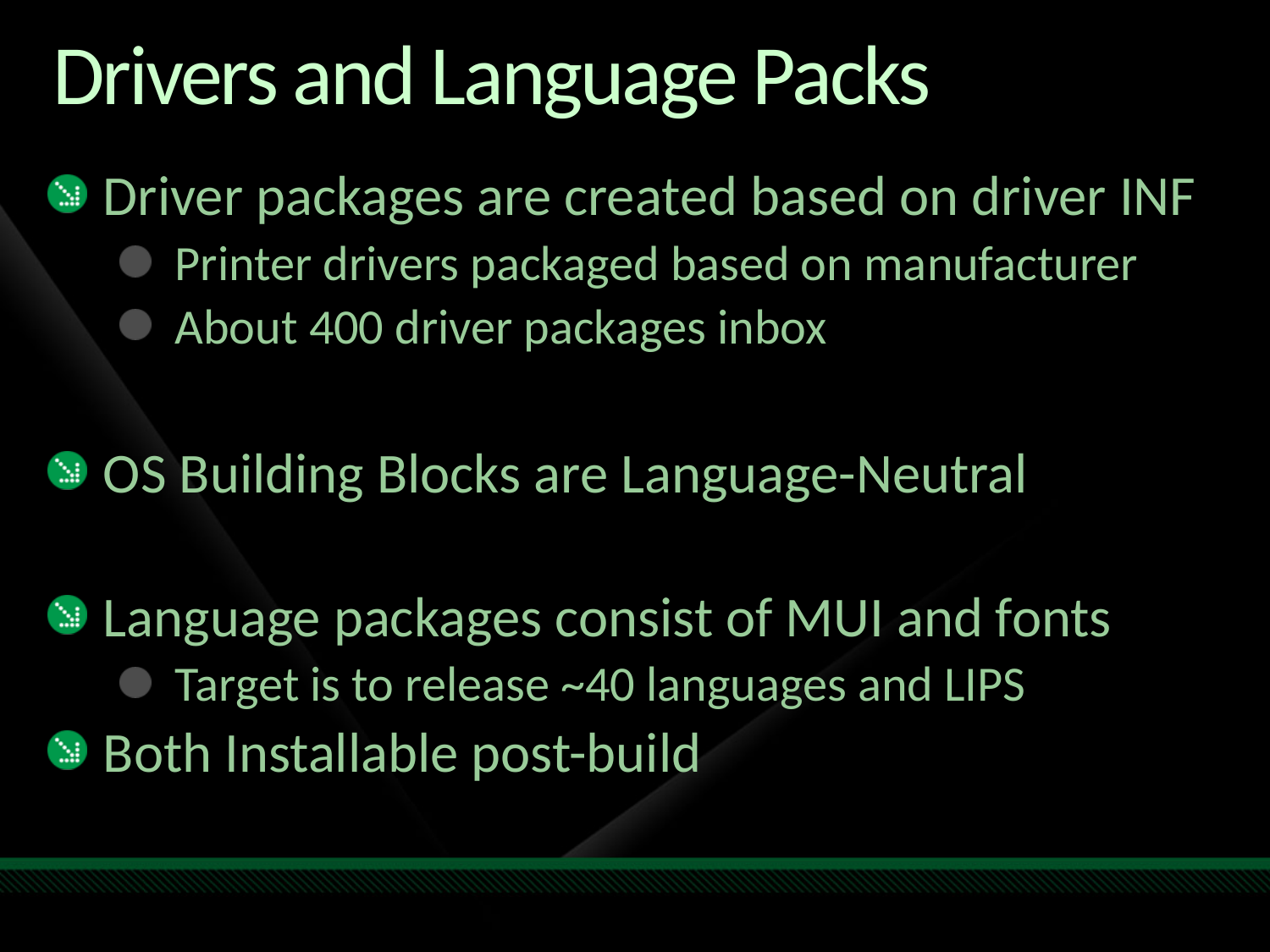

# Drivers and Language Packs
Driver packages are created based on driver INF
Printer drivers packaged based on manufacturer
About 400 driver packages inbox

OS Building Blocks are Language-Neutral

Language packages consist of MUI and fonts
Target is to release ~40 languages and LIPS
Both Installable post-build